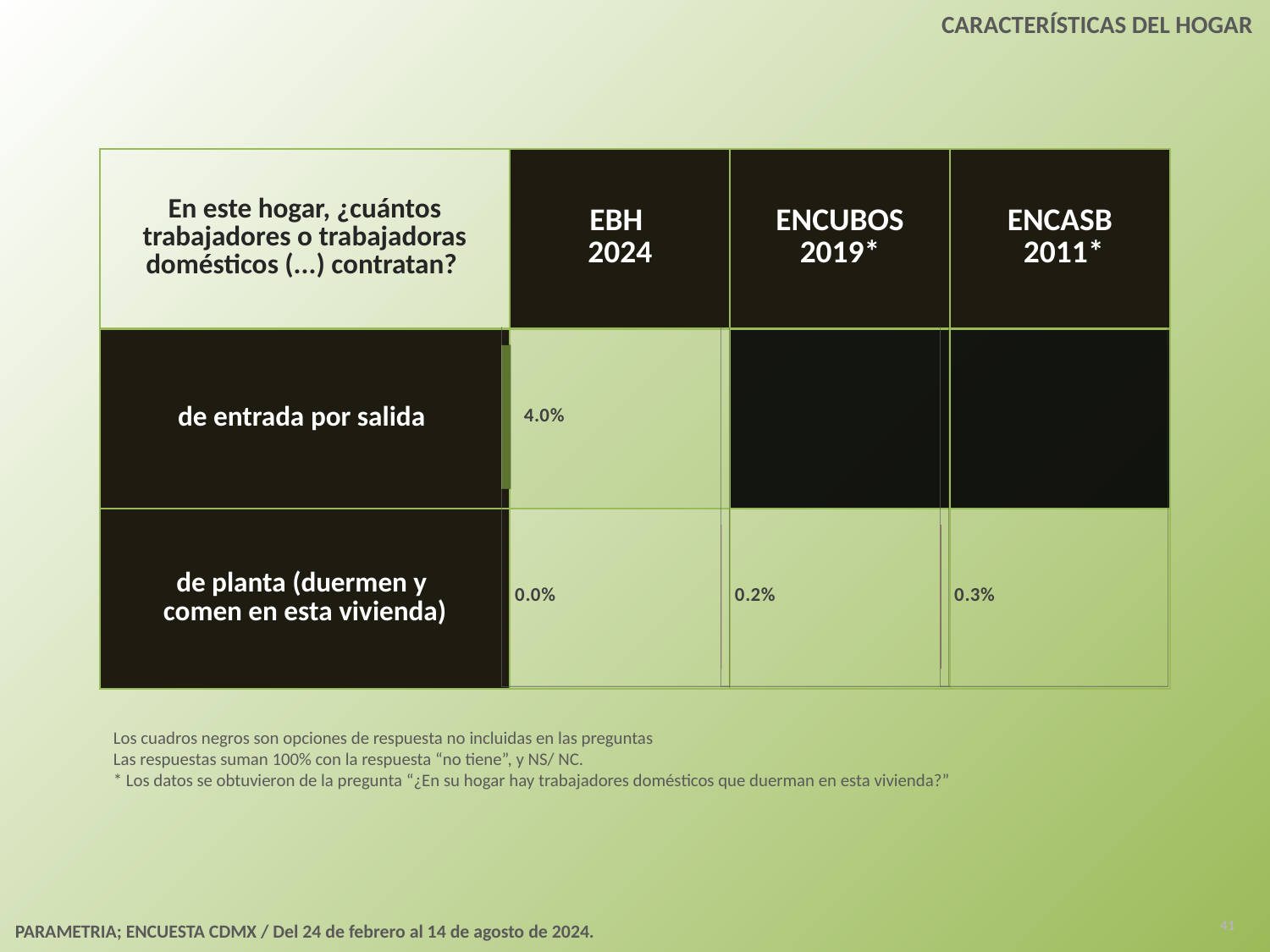

CARACTERÍSTICAS DEL HOGAR
| En este hogar, ¿cuántos trabajadores o trabajadoras domésticos (...) contratan? | EBH 2024 | ENCUBOS 2019\* | ENCASB 2011\* |
| --- | --- | --- | --- |
| de entrada por salida |  |  |  |
| de planta (duermen y comen en esta vivienda) |  |  |  |

[unsupported chart]

[unsupported chart]

[unsupported chart]

Los cuadros negros son opciones de respuesta no incluidas en las preguntas
Las respuestas suman 100% con la respuesta “no tiene”, y NS/ NC.
* Los datos se obtuvieron de la pregunta “¿En su hogar hay trabajadores domésticos que duerman en esta vivienda?”
41
PARAMETRIA; ENCUESTA CDMX / Del 24 de febrero al 14 de agosto de 2024.